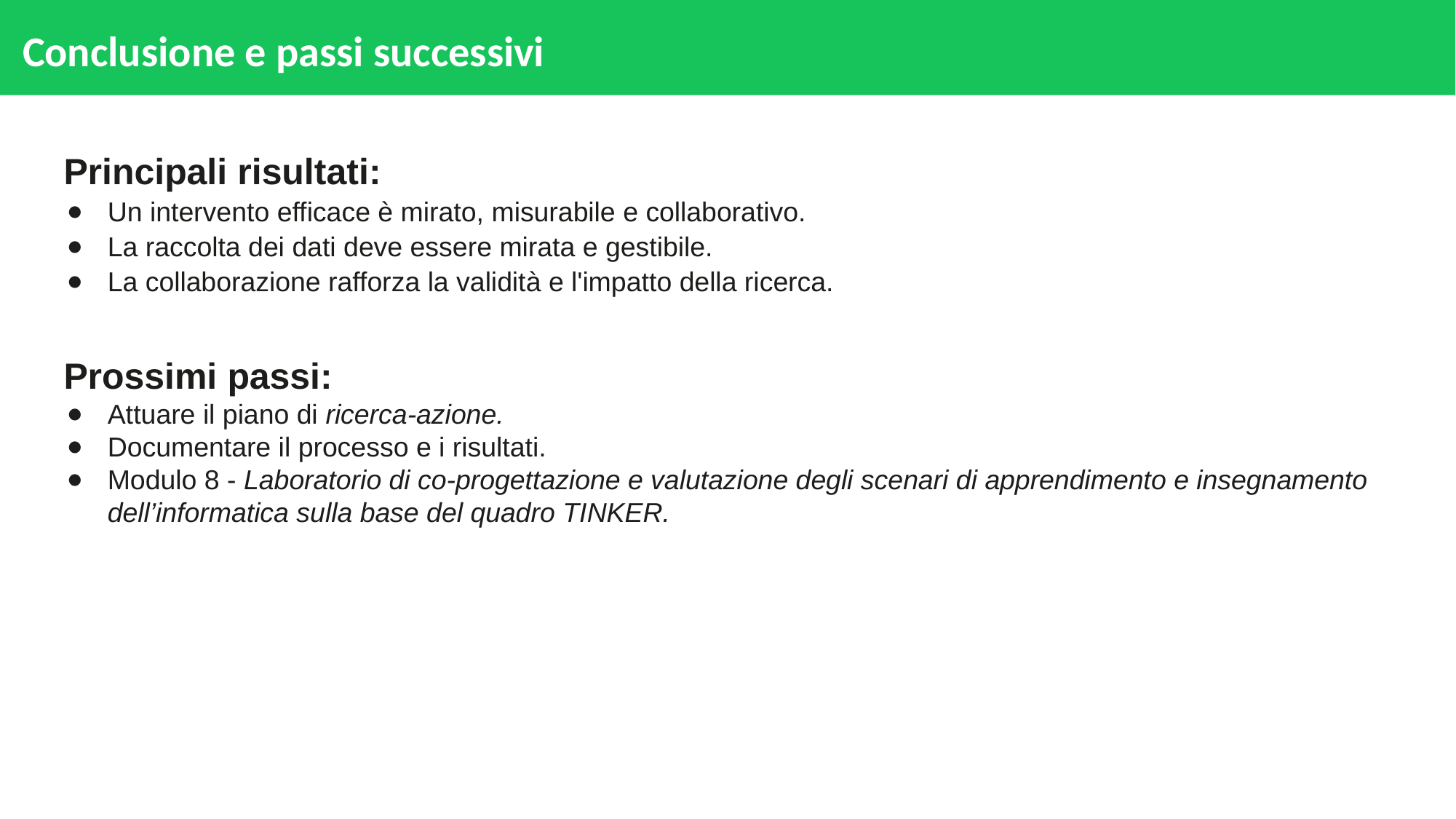

# Conclusione e passi successivi
Principali risultati:
Un intervento efficace è mirato, misurabile e collaborativo.
La raccolta dei dati deve essere mirata e gestibile.
La collaborazione rafforza la validità e l'impatto della ricerca.

Prossimi passi:
Attuare il piano di ricerca-azione.
Documentare il processo e i risultati.
Modulo 8 - Laboratorio di co-progettazione e valutazione degli scenari di apprendimento e insegnamento dell’informatica sulla base del quadro TINKER.